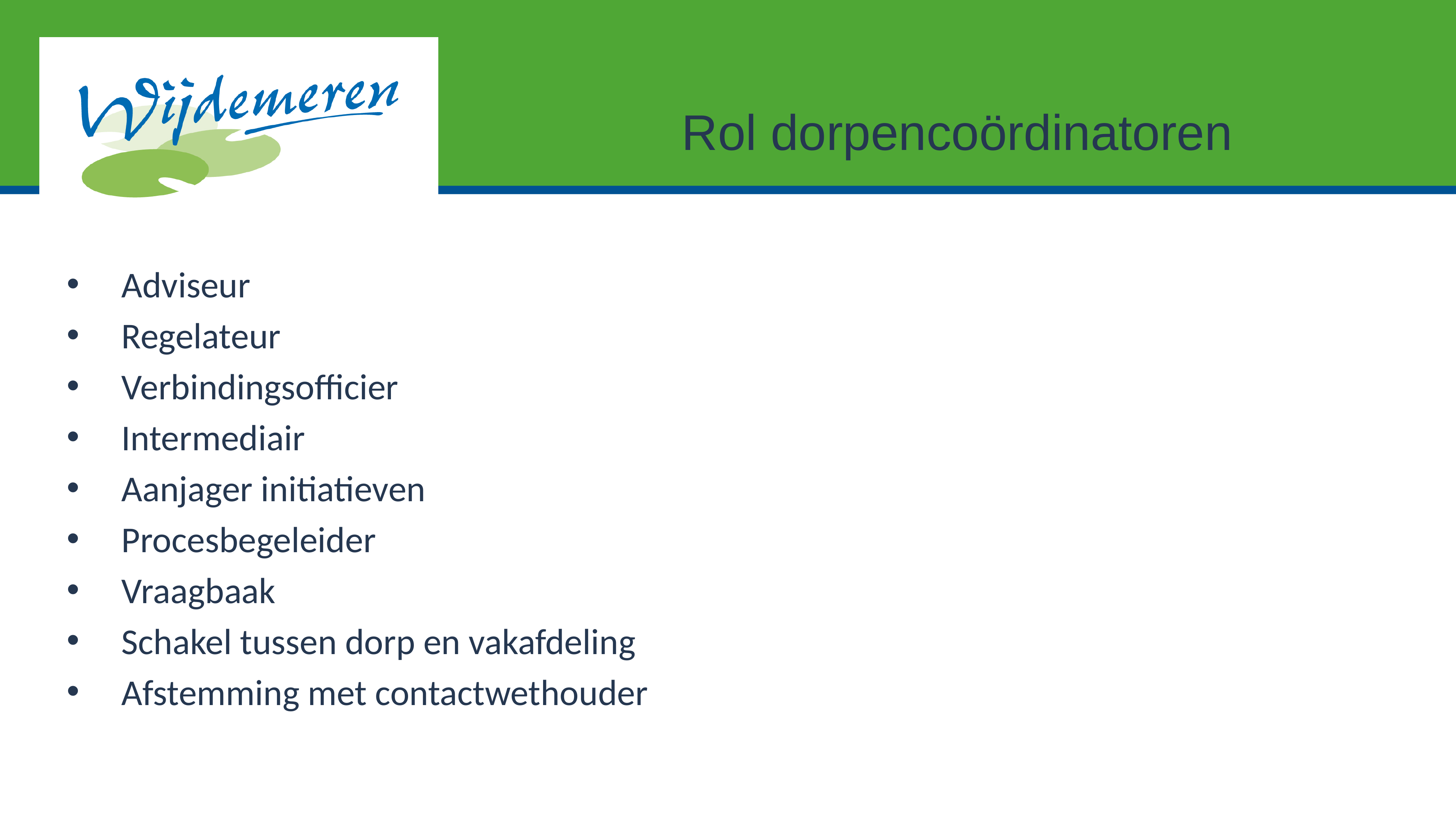

# Rol dorpencoördinatoren
Adviseur
Regelateur
Verbindingsofficier
Intermediair
Aanjager initiatieven
Procesbegeleider
Vraagbaak
Schakel tussen dorp en vakafdeling
Afstemming met contactwethouder